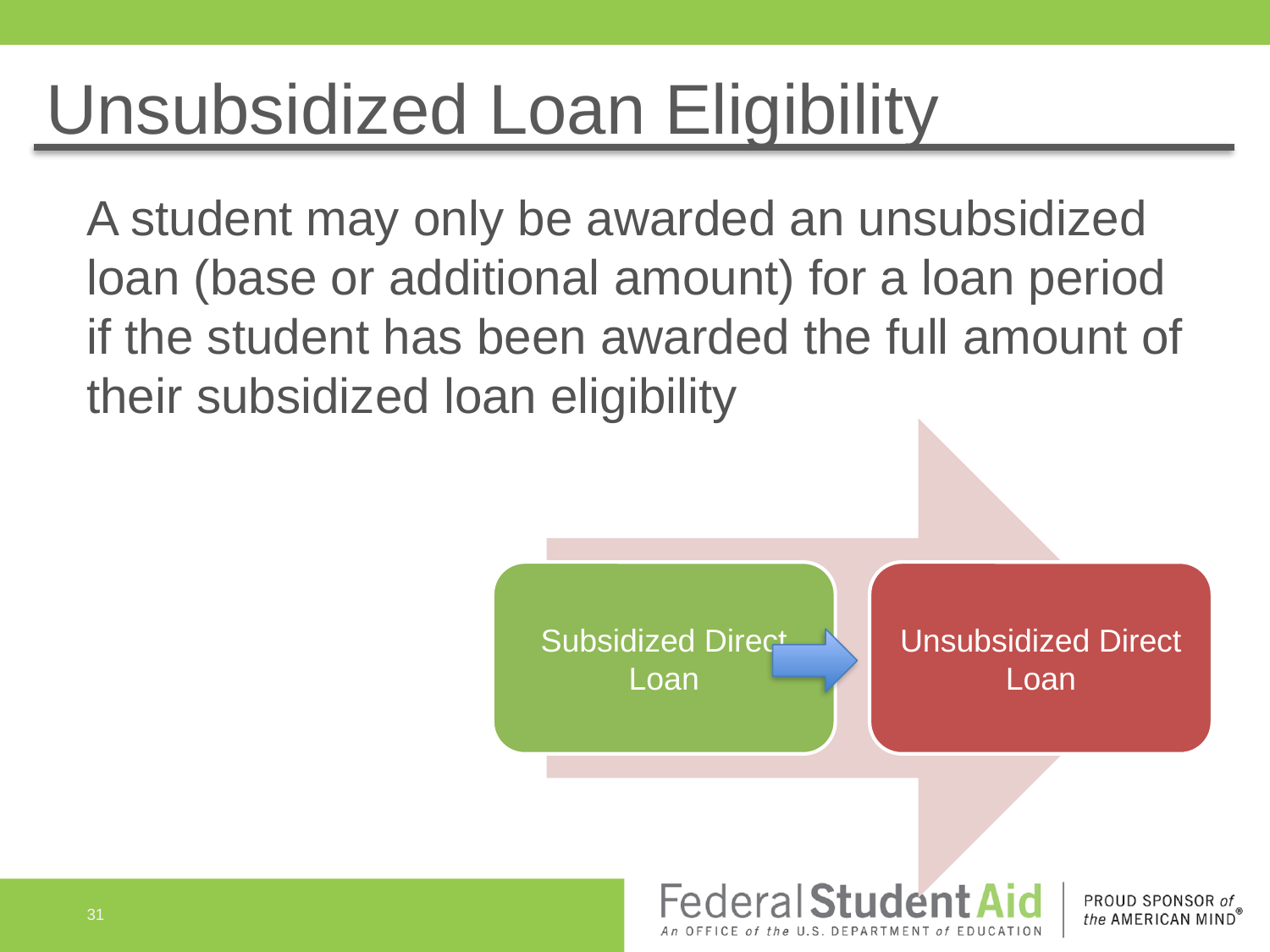

# Unsubsidized Loan Eligibility
A student may only be awarded an unsubsidized loan (base or additional amount) for a loan period if the student has been awarded the full amount of their subsidized loan eligibility

Subsidized Direct Loan
Unsubsidized Direct Loan

31